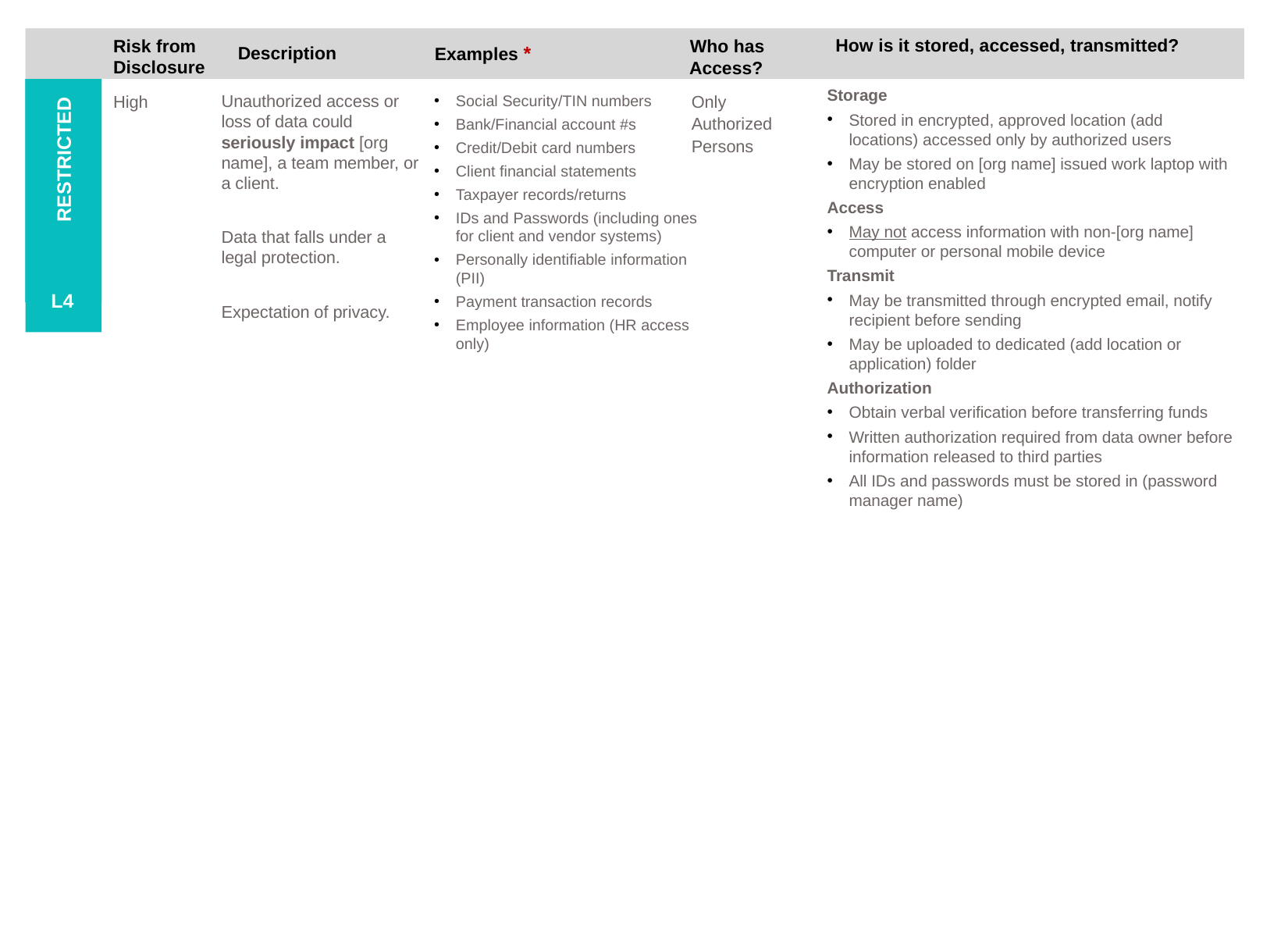

Who has
 Access?
How is it stored, accessed, transmitted?

Risk from Disclosure
Examples *
Description

Storage
Stored in encrypted, approved location (add locations) accessed only by authorized users
May be stored on [org name] issued work laptop with encryption enabled
Access
May not access information with non-[org name] computer or personal mobile device
Transmit
May be transmitted through encrypted email, notify recipient before sending
May be uploaded to dedicated (add location or application) folder
Authorization
Obtain verbal verification before transferring funds
Written authorization required from data owner before information released to third parties
All IDs and passwords must be stored in (password manager name)
Unauthorized access or loss of data could seriously impact [org name], a team member, or a client.

Data that falls under a legal protection.

Expectation of privacy.
Social Security/TIN numbers
Bank/Financial account #s
Credit/Debit card numbers
Client financial statements
Taxpayer records/returns
IDs and Passwords (including ones for client and vendor systems)
Personally identifiable information (PII)
Payment transaction records
Employee information (HR access only)
Only
Authorized
Persons
High
RESTRICTED
L4